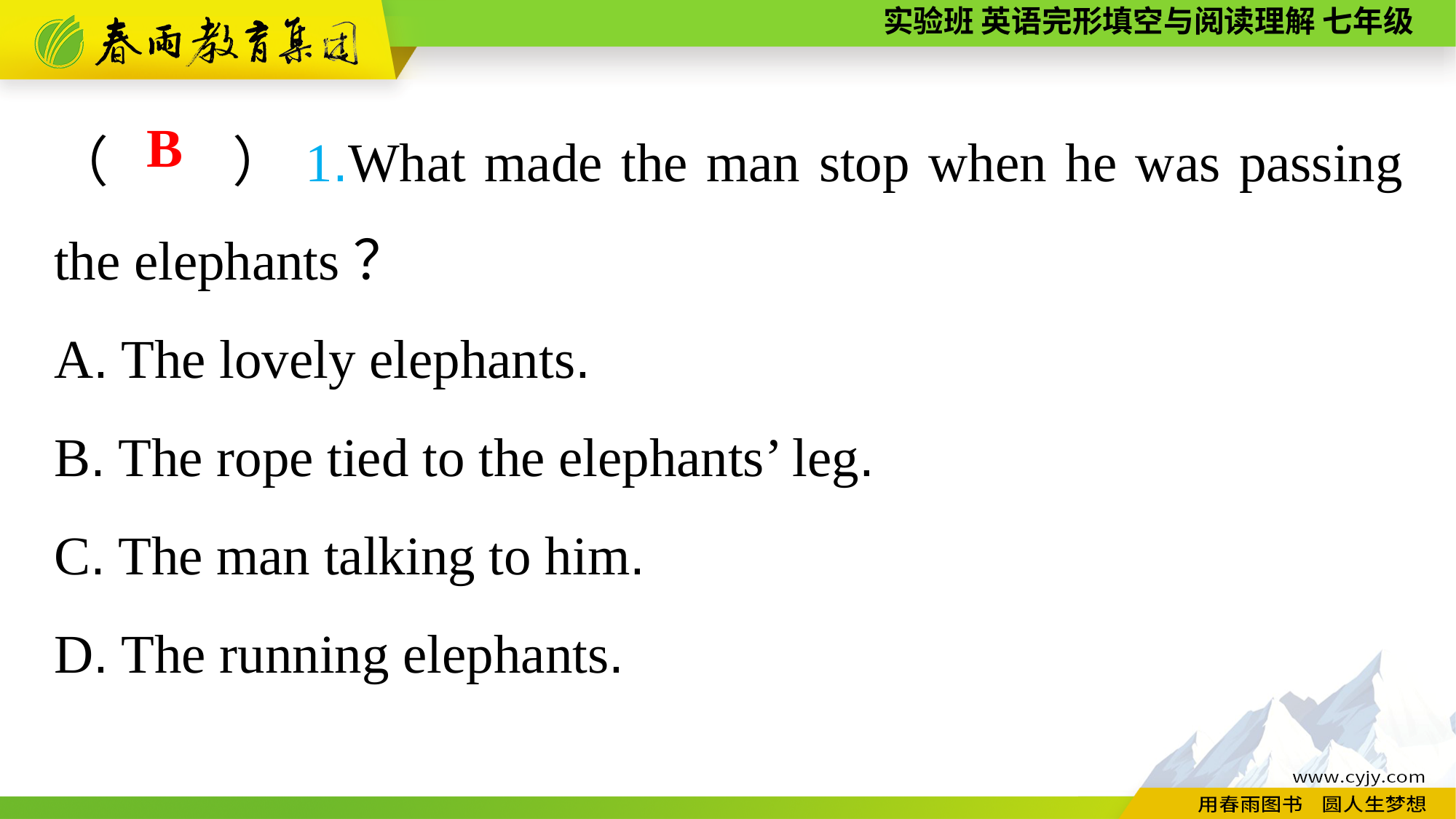

（　　）1.What made the man stop when he was passing the elephants？
A. The lovely elephants.
B. The rope tied to the elephants’ leg.
C. The man talking to him.
D. The running elephants.
B